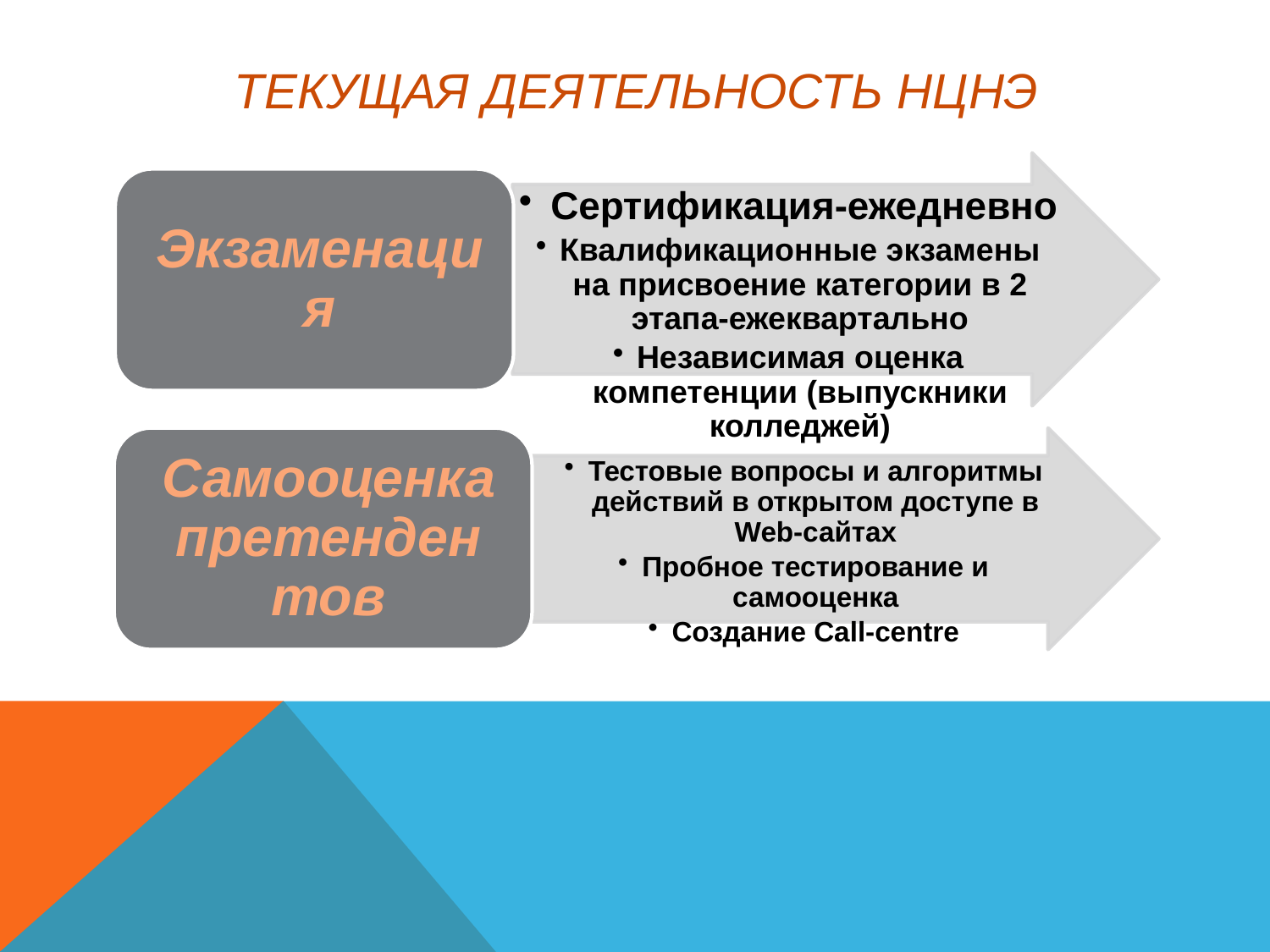

# Текущая деятельность НЦНЭ
Сертификация-ежедневно
Квалификационные экзамены на присвоение категории в 2 этапа-ежеквартально
Независимая оценка компетенции (выпускники колледжей)
Экзаменация
Тестовые вопросы и алгоритмы действий в открытом доступе в Web-сайтах
Пробное тестирование и самооценка
Создание Call-centre
Самооценка претендентов